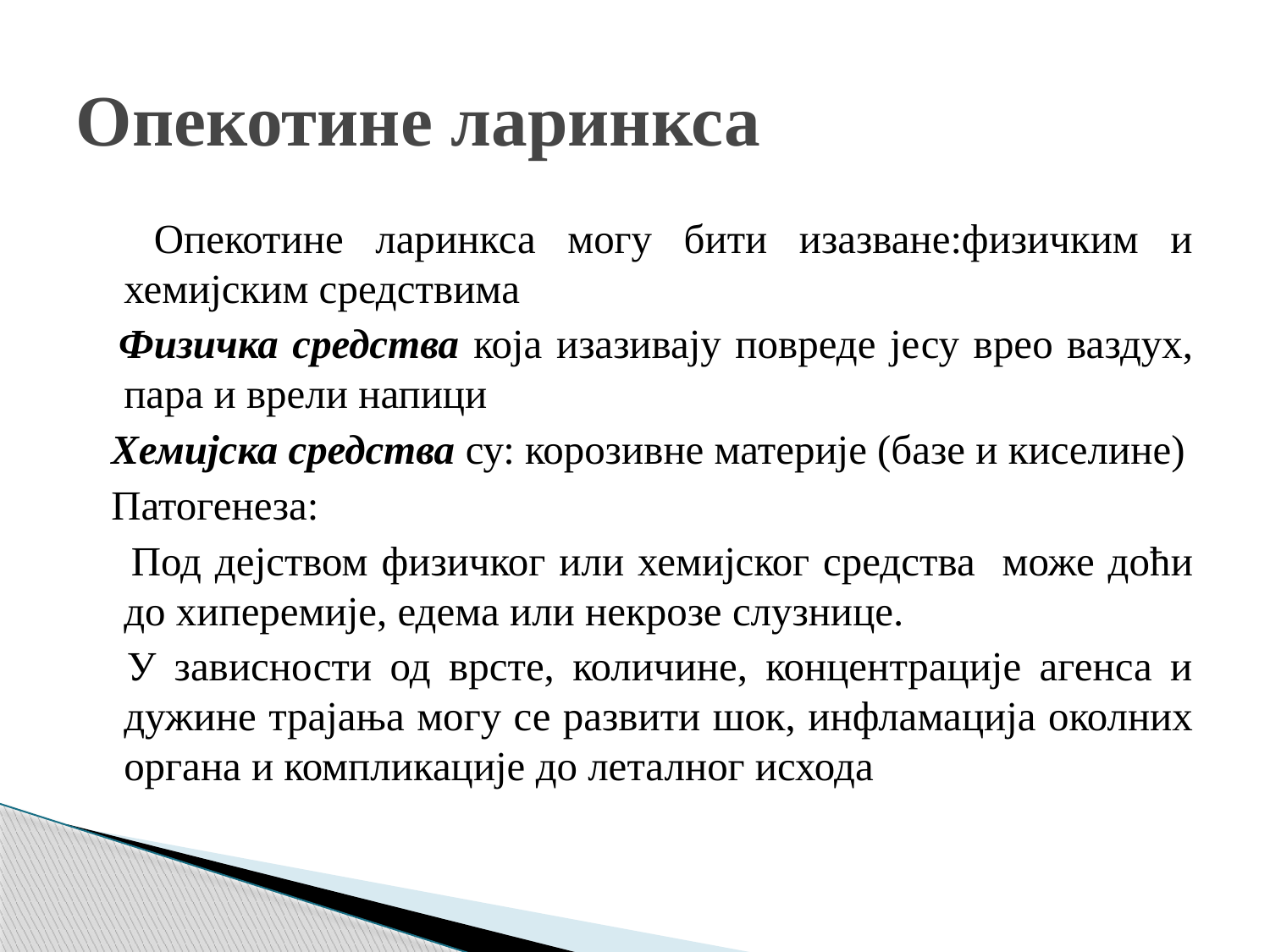

# Опекотине ларинкса
  Опекотине ларинкса могу бити изазване:физичким и хемијским средствима
  Физичка средства која изазивају повреде јесу врео ваздух, пара и врели напици
  Хемијска средства су: корозивне материје (базе и киселине)
  Патогенеза:
   Под дејством физичког или хемијског средства  може доћи до хиперемије, едема или некрозе слузнице.
  У зависности од врсте, количине, концентрације агенса и дужине трајања могу се развити шок, инфламација околних органа и компликације до леталног исхода